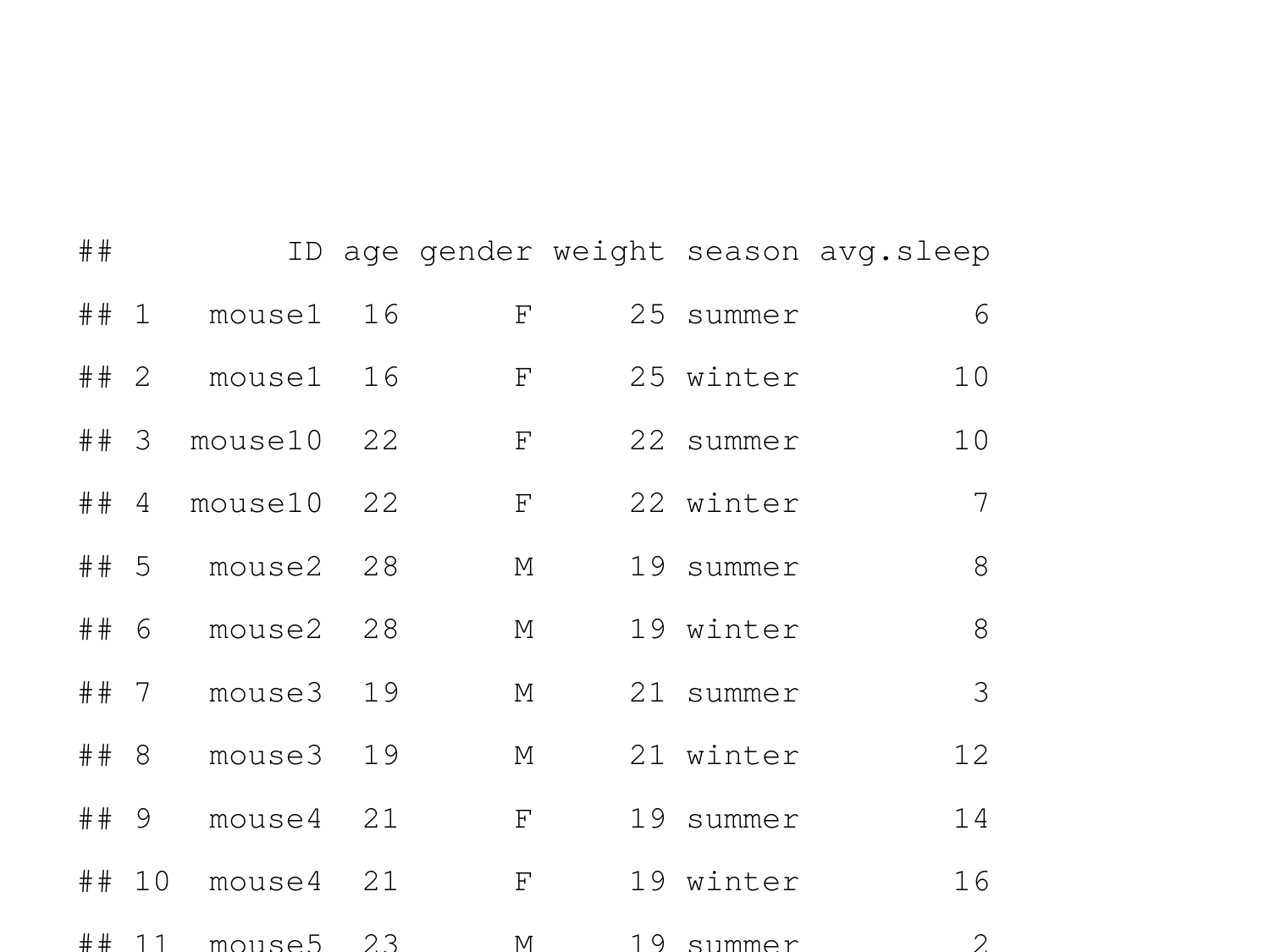

##         ID age gender weight season avg.sleep
## 1   mouse1  16      F     25 summer         6
## 2   mouse1  16      F     25 winter        10
## 3  mouse10  22      F     22 summer        10
## 4  mouse10  22      F     22 winter         7
## 5   mouse2  28      M     19 summer         8
## 6   mouse2  28      M     19 winter         8
## 7   mouse3  19      M     21 summer         3
## 8   mouse3  19      M     21 winter        12
## 9   mouse4  21      F     19 summer        14
## 10  mouse4  21      F     19 winter        16
## 11  mouse5  23      M     19 summer         2
## 12  mouse5  23      M     19 winter         7
## 13  mouse6  20      F     27 summer         7
## 14  mouse6  20      F     27 winter        11
## 15  mouse7  25      F     22 summer         7
## 16  mouse7  25      F     22 winter        12
## 17  mouse8  24      M     21 summer         8
## 18  mouse8  24      M     21 winter        12
## 19  mouse9  27      M     17 summer         5
## 20  mouse9  27      M     17 winter         5